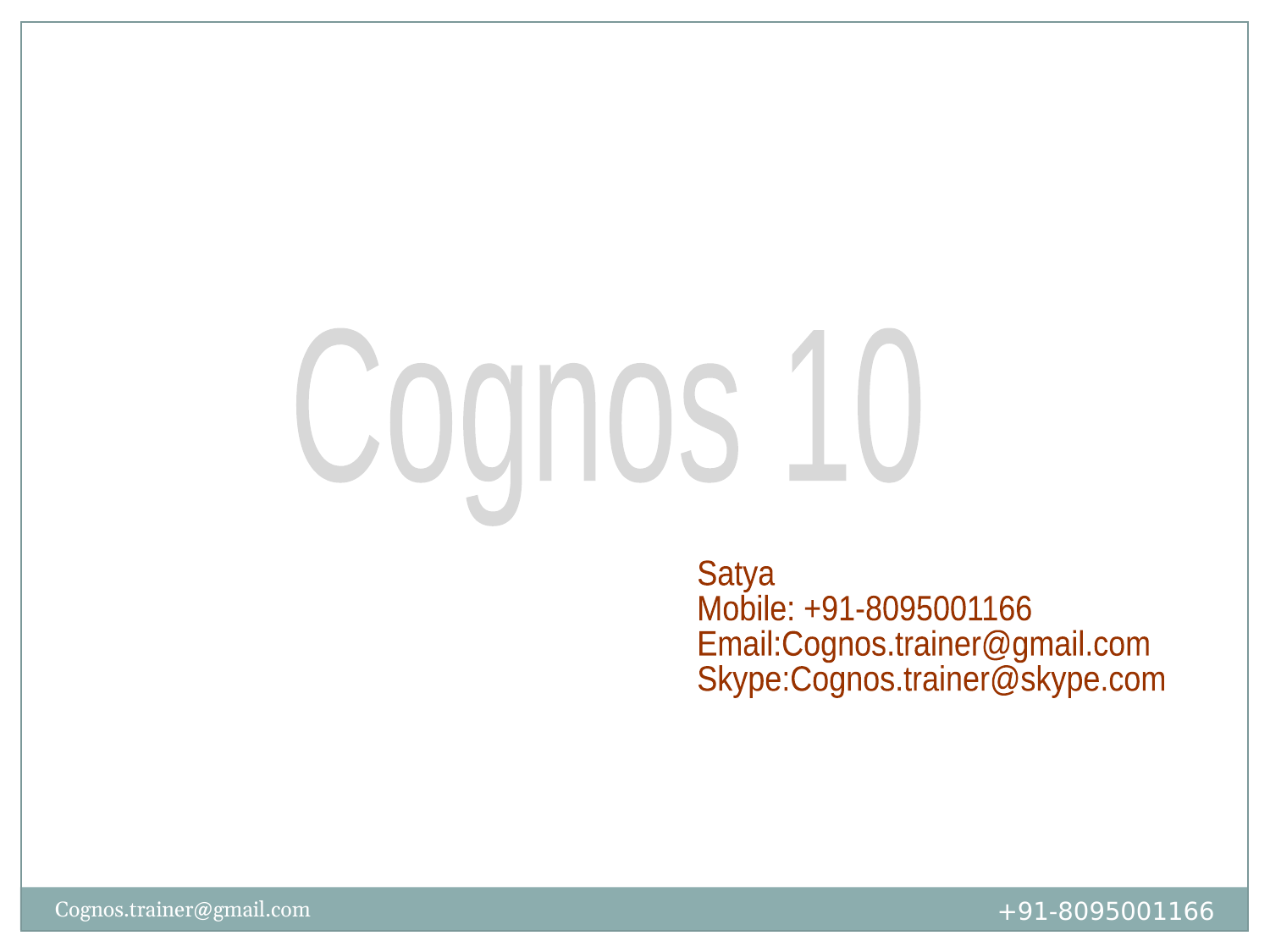

Cognos 10
Satya
Mobile: +91-8095001166
Email:Cognos.trainer@gmail.com
Skype:Cognos.trainer@skype.com
+91-8095001166
Cognos.trainer@gmail.com